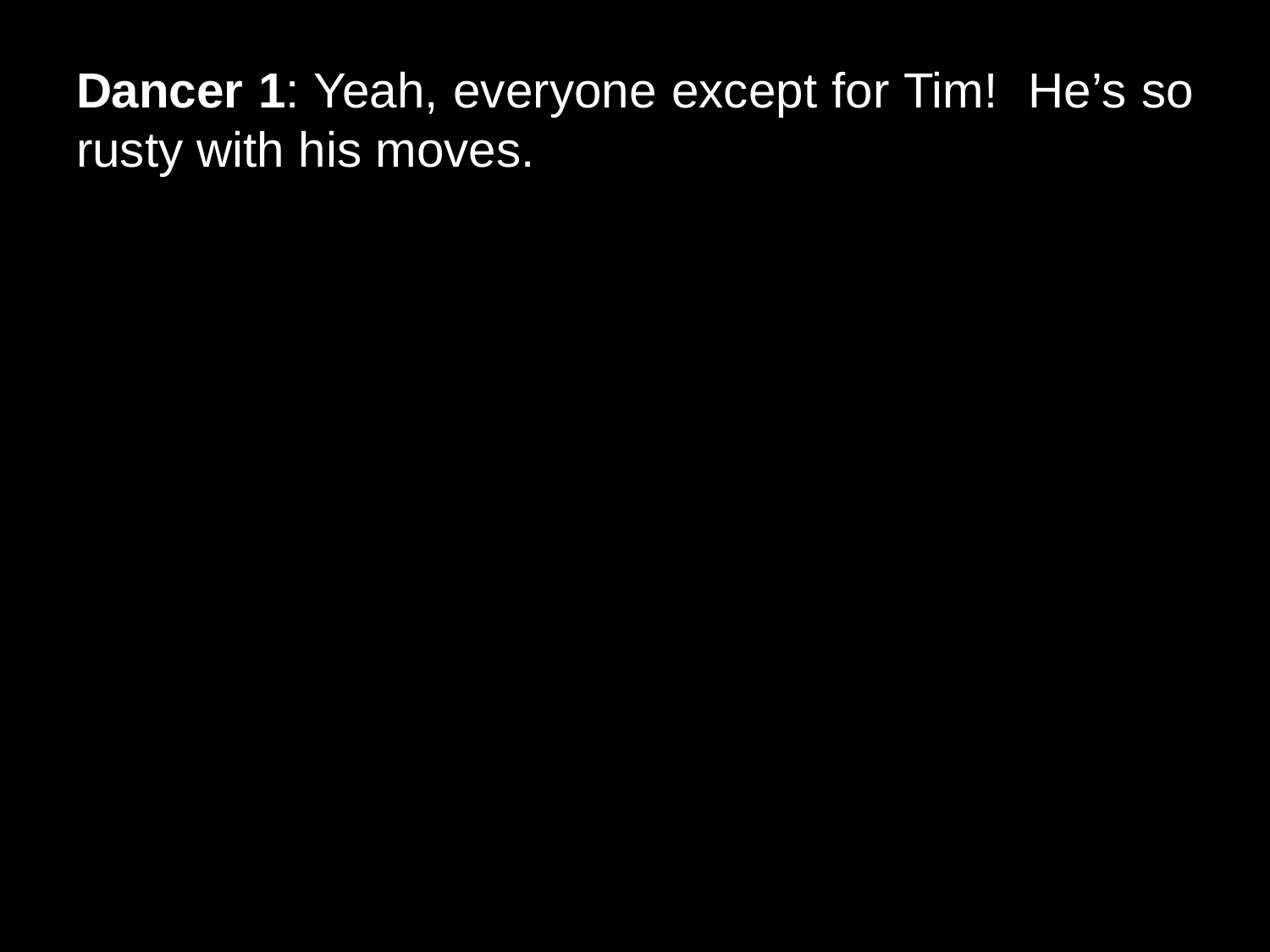

# Dancer 1: Yeah, everyone except for Tim!  He’s so rusty with his moves.